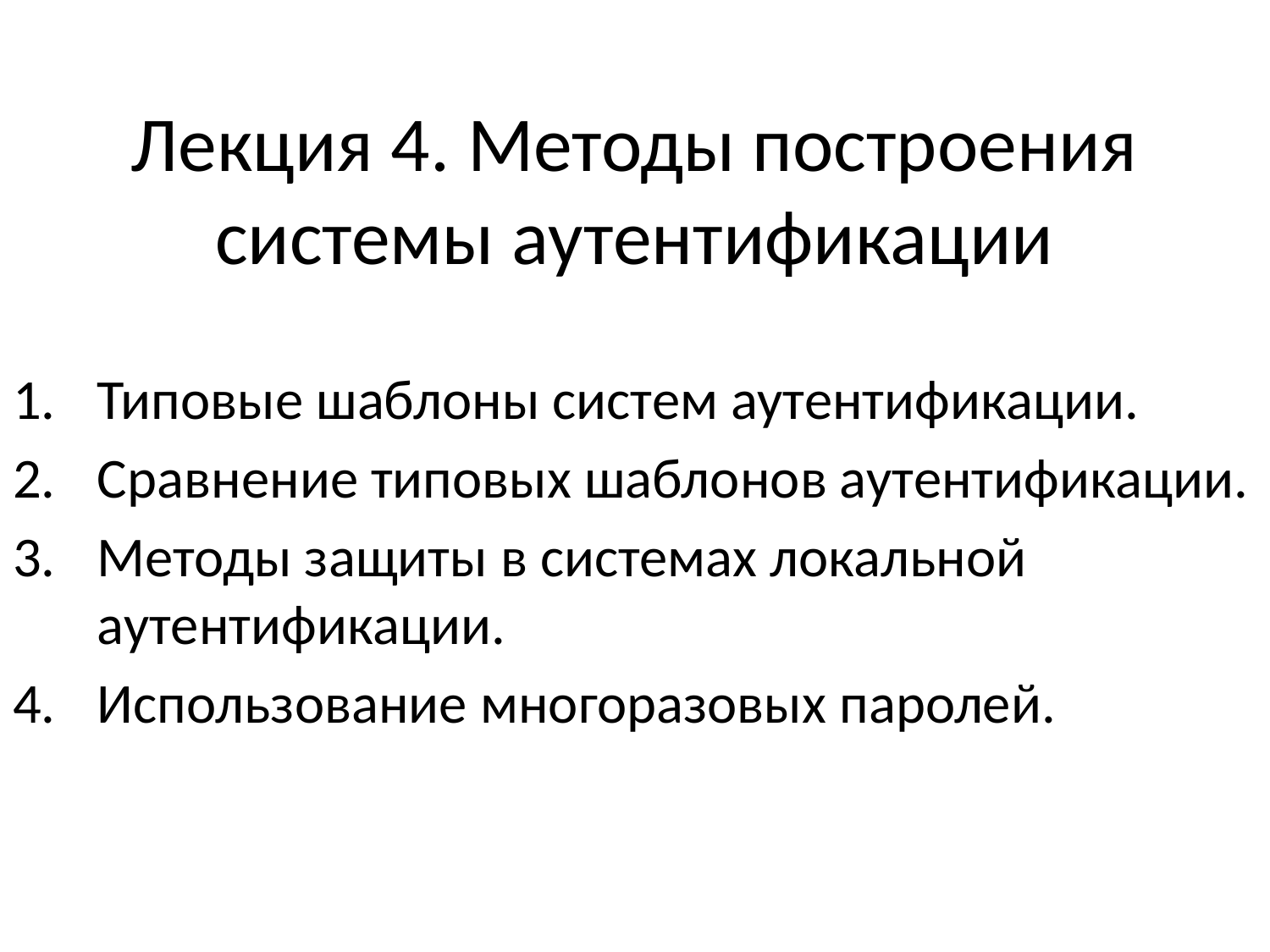

# Лекция 4. Методы построения системы аутентификации
Типовые шаблоны систем аутентификации.
Сравнение типовых шаблонов аутентификации.
Методы защиты в системах локальной аутентификации.
Использование многоразовых паролей.